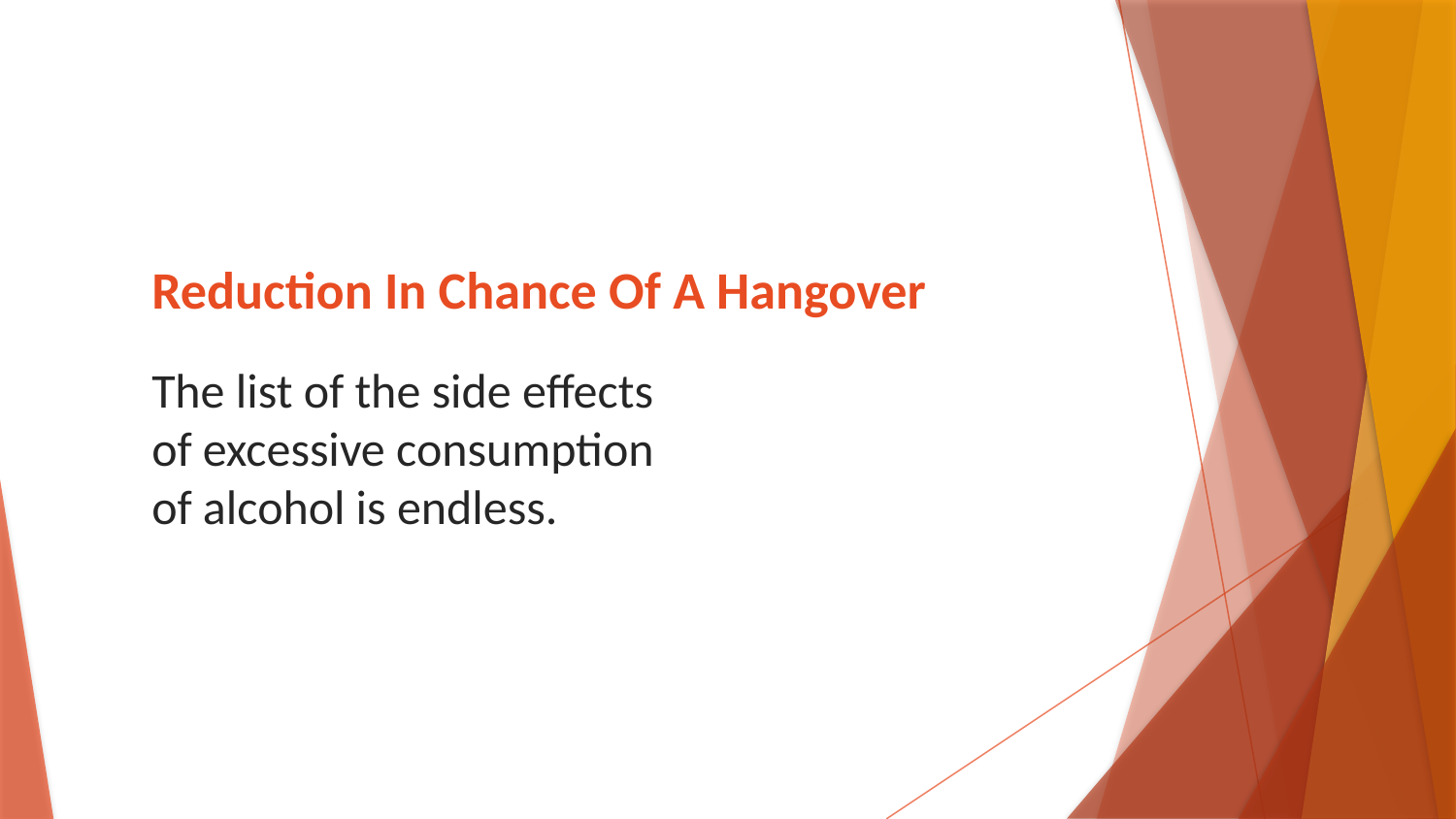

# Reduction In Chance Of A Hangover
The list of the side effects of excessive consumption of alcohol is endless.